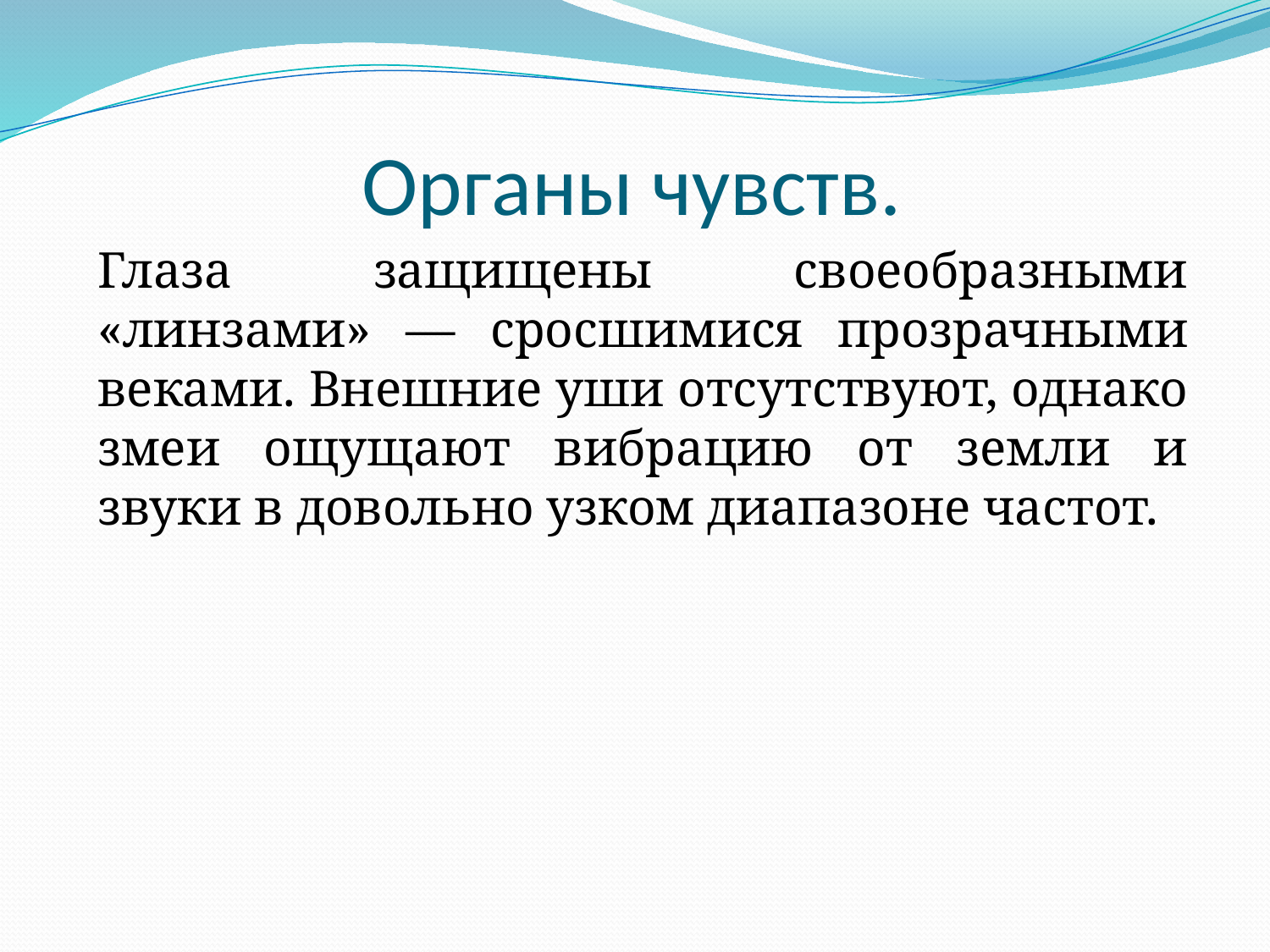

# Органы чувств.
Глаза защищены своеобразными «линзами» — сросшимися прозрачными веками. Внешние уши отсутствуют, однако змеи ощущают вибрацию от земли и звуки в довольно узком диапазоне частот.